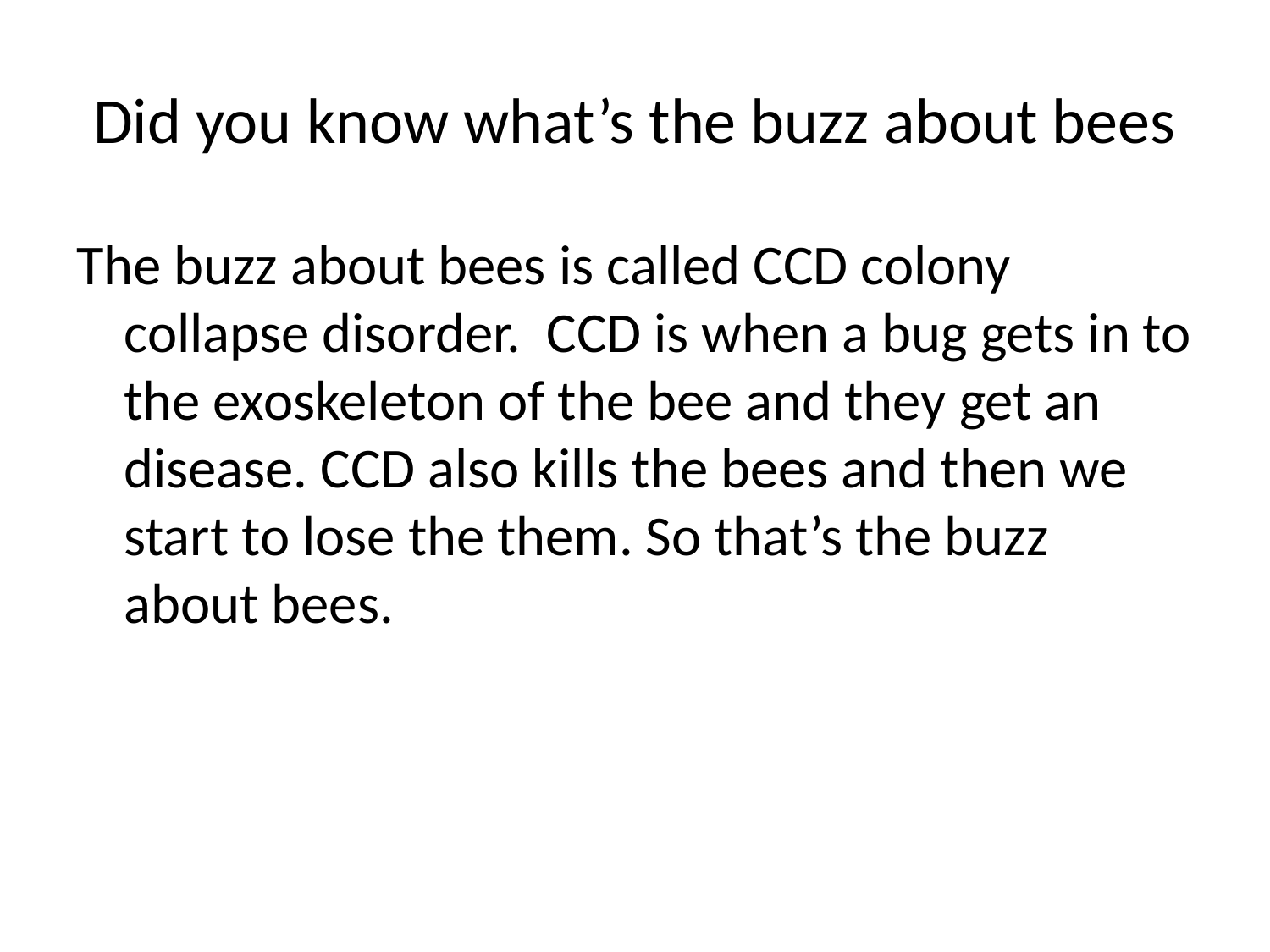

# Did you know what’s the buzz about bees
The buzz about bees is called CCD colony collapse disorder.  CCD is when a bug gets in to the exoskeleton of the bee and they get an disease. CCD also kills the bees and then we start to lose the them. So that’s the buzz about bees.